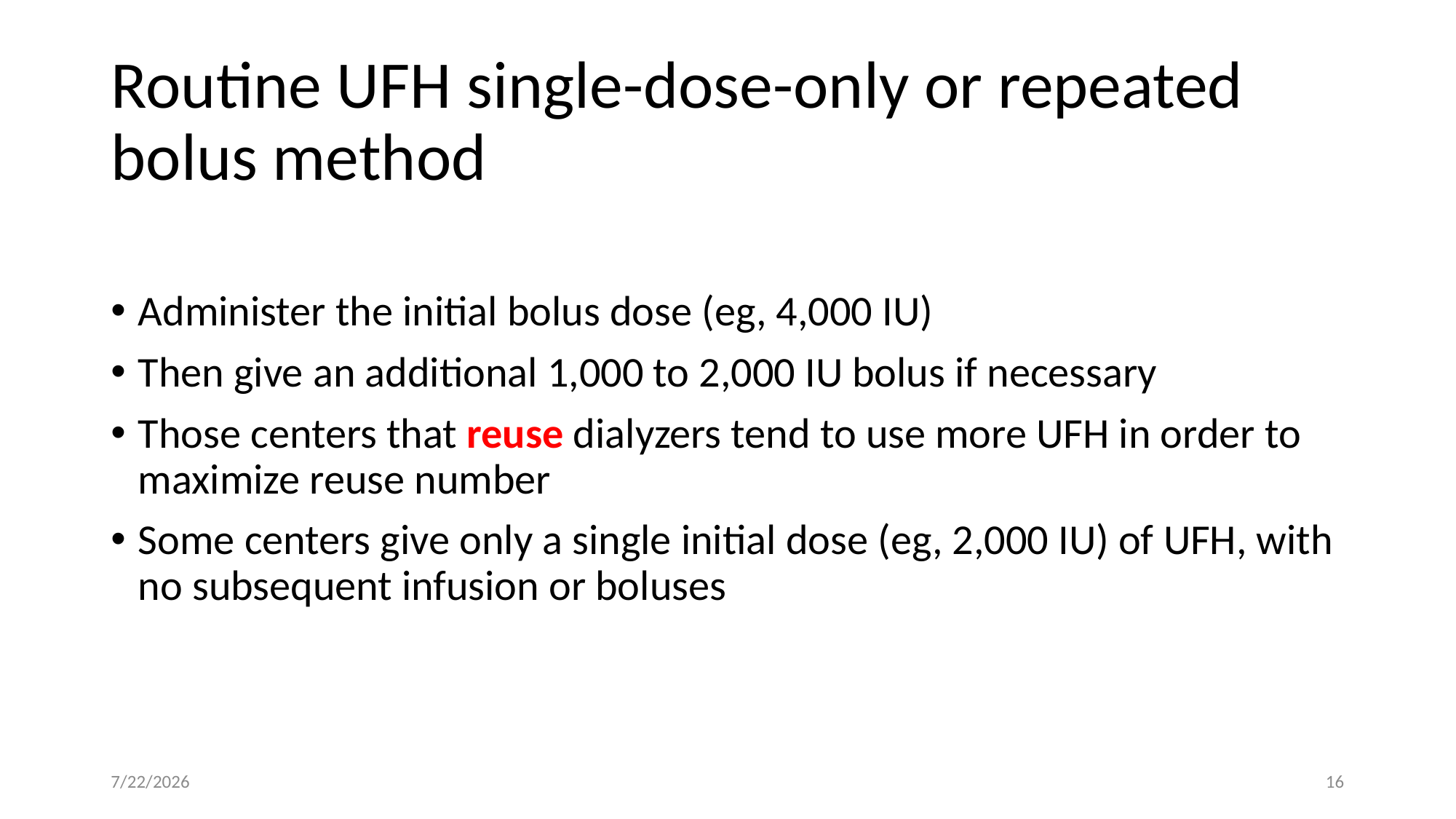

# Routine UFH single-dose-only or repeated bolus method

Administer the initial bolus dose (eg, 4,000 IU)
Then give an additional 1,000 to 2,000 IU bolus if necessary
Those centers that reuse dialyzers tend to use more UFH in order to maximize reuse number
Some centers give only a single initial dose (eg, 2,000 IU) of UFH, with no subsequent infusion or boluses
7/22/2026
16